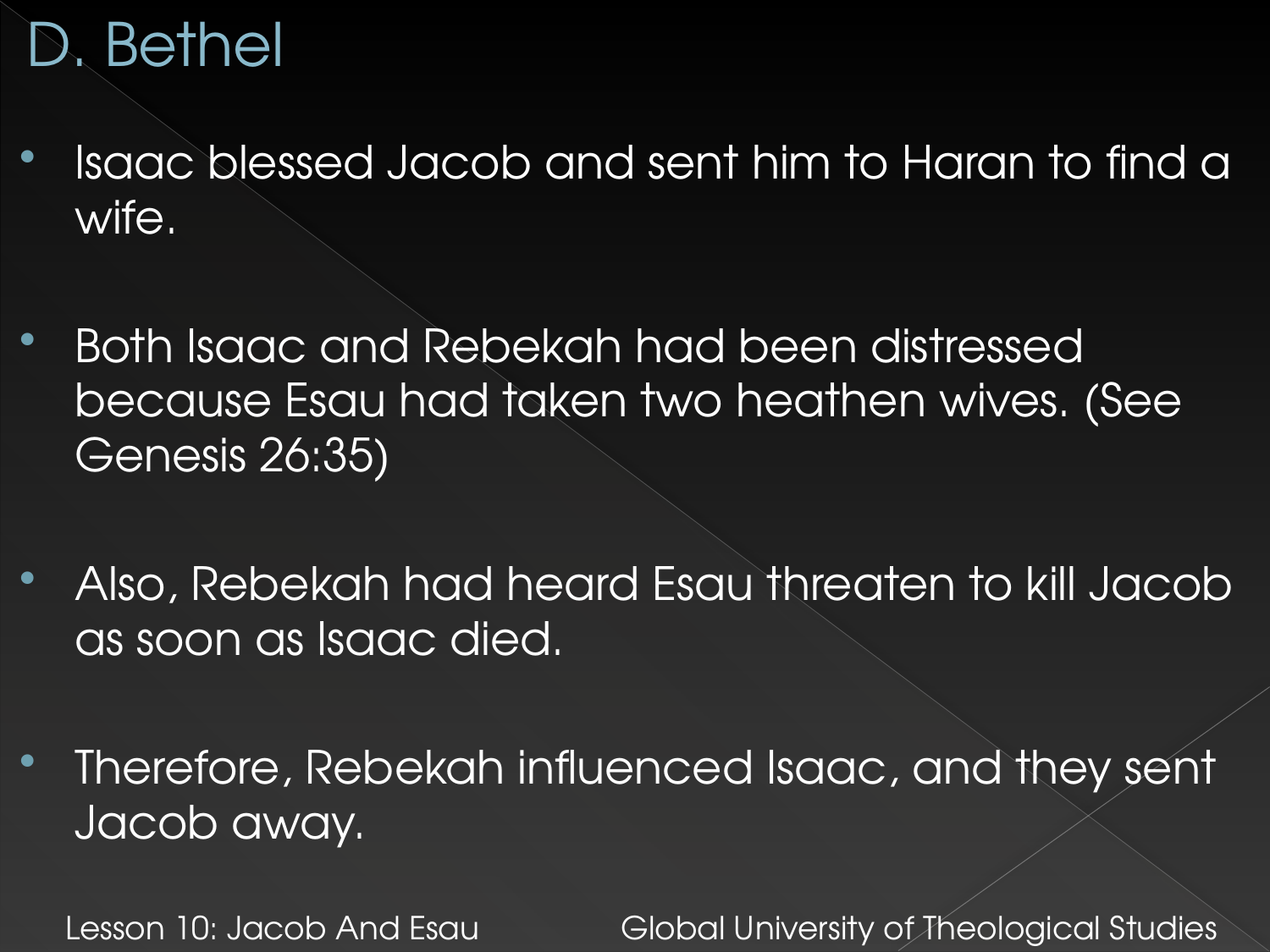

# D. Bethel
Isaac blessed Jacob and sent him to Haran to find a wife.

Both Isaac and Rebekah had been distressed because Esau had taken two heathen wives. (See Genesis 26:35)

Also, Rebekah had heard Esau threaten to kill Jacob as soon as Isaac died.

Therefore, Rebekah influenced Isaac, and they sent Jacob away.
Lesson 10: Jacob And Esau                Global University of Theological Studies